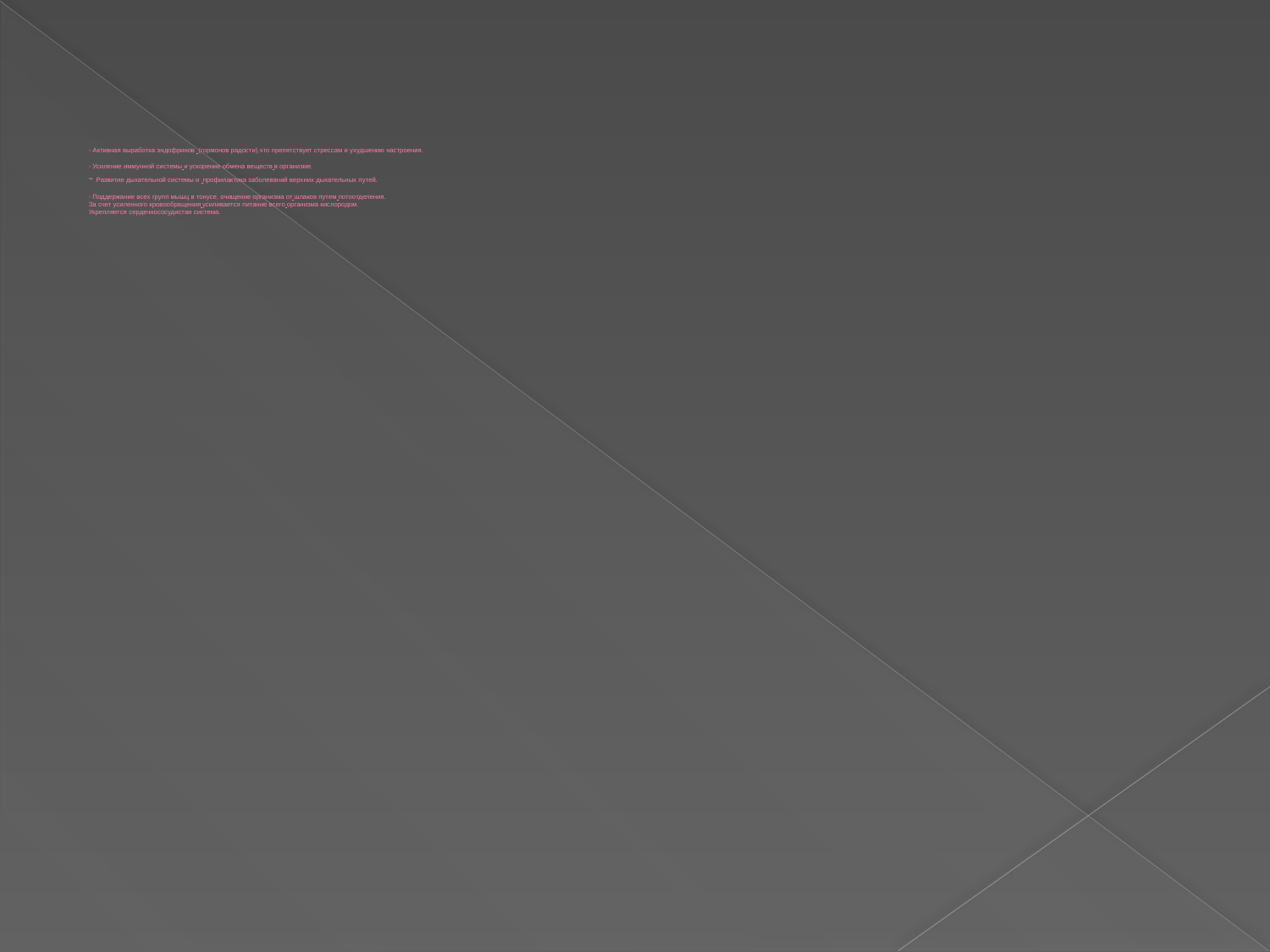

# - Активная выработка эндофринов  (гормонов радости),что препятствует стрессам и ухудшению настроения. - Усиление иммунной системы и ускорение обмена веществ в организме. - Развитие дыхательной системы и  профилактика заболеваний верхних дыхательных путей. - Поддержание всех групп мышц в тонусе, очищение организма от шлаков путем потоотделения. За счет усиленного кровообращения усиливается питание всего организма кислородом. Укрепляется сердечнососудистая система.